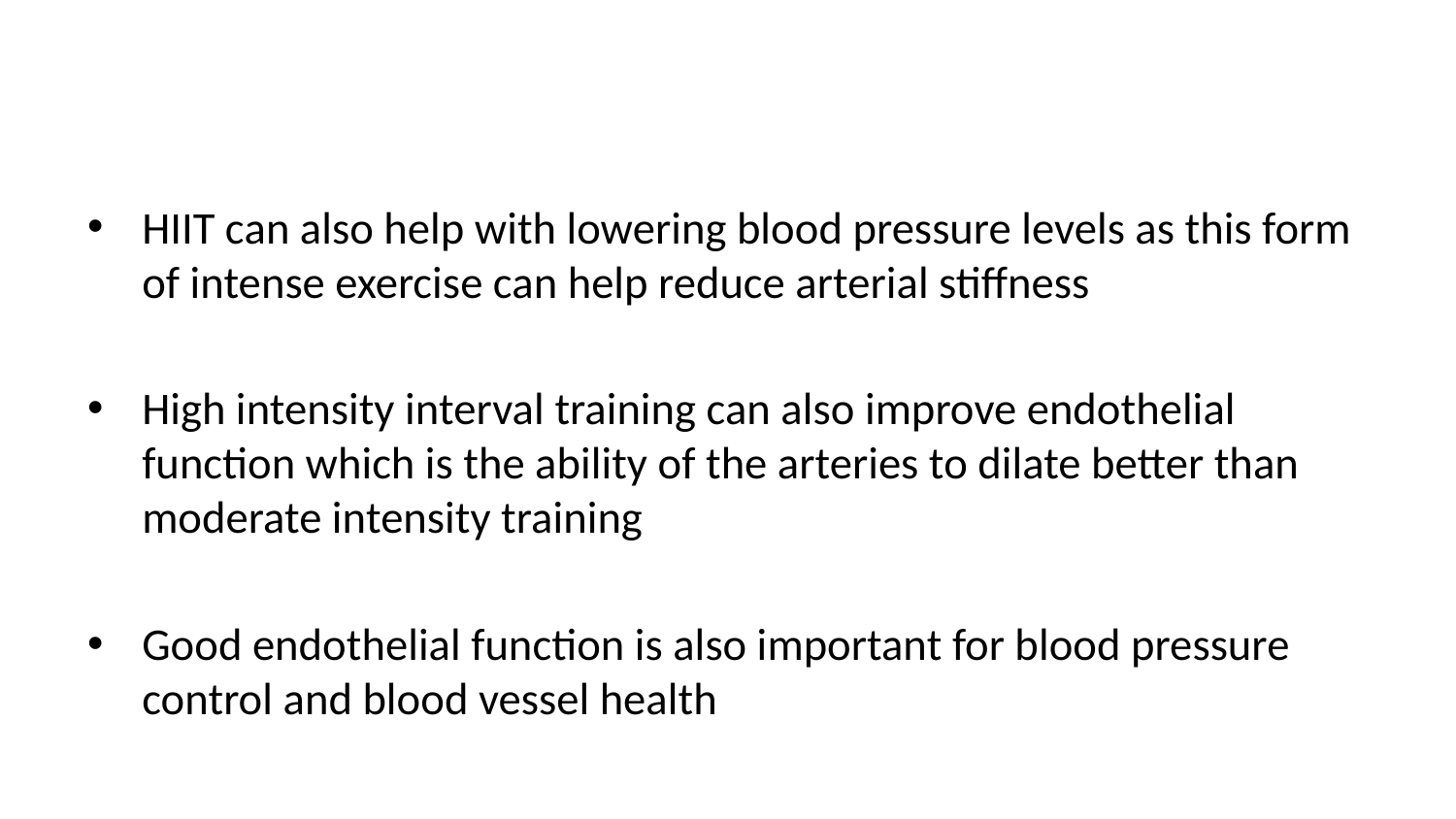

HIIT can also help with lowering blood pressure levels as this form of intense exercise can help reduce arterial stiffness

High intensity interval training can also improve endothelial function which is the ability of the arteries to dilate better than moderate intensity training

Good endothelial function is also important for blood pressure control and blood vessel health